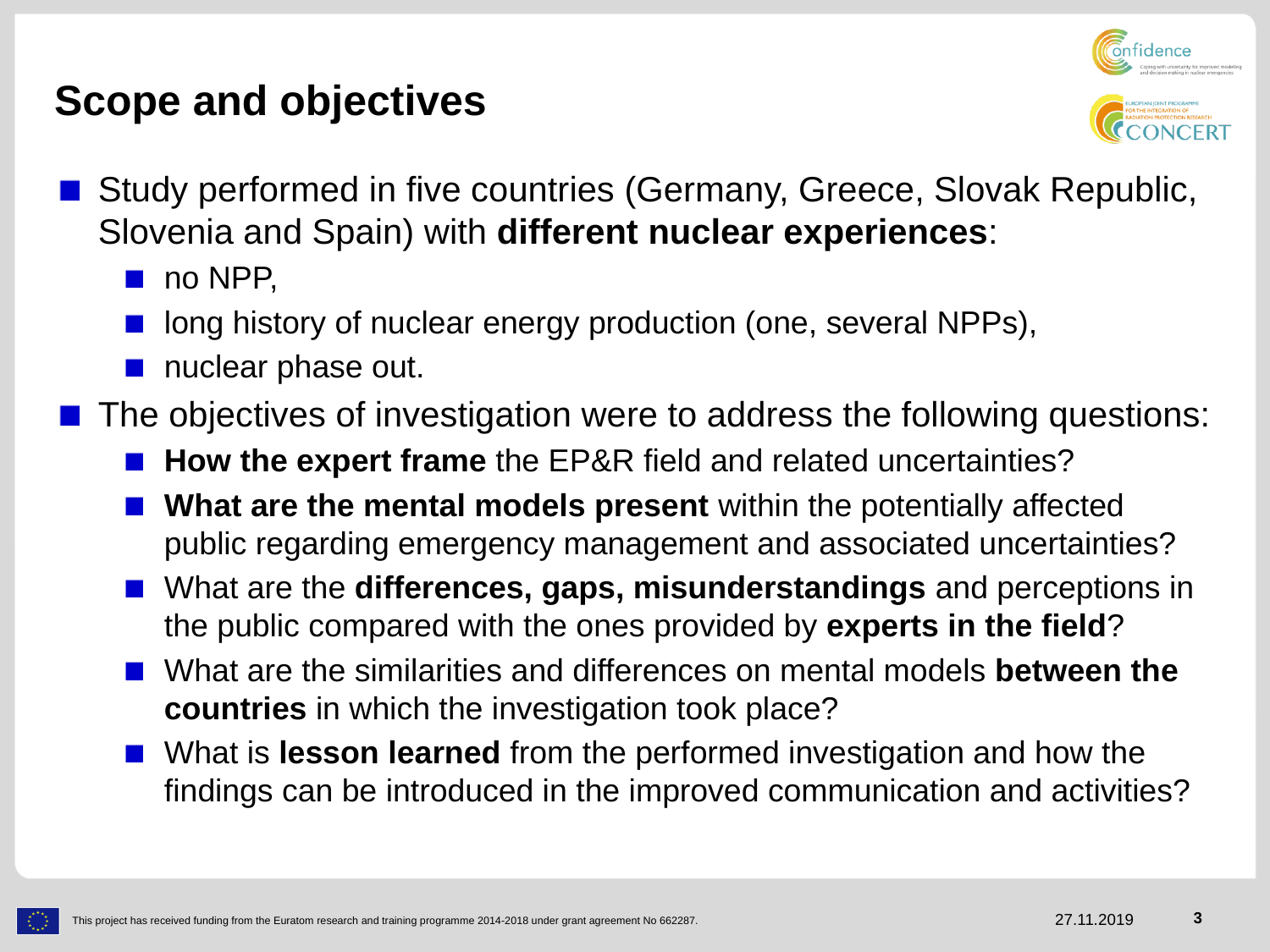

# Scope and objectives
Study performed in five countries (Germany, Greece, Slovak Republic, Slovenia and Spain) with different nuclear experiences:
no NPP,
long history of nuclear energy production (one, several NPPs),
nuclear phase out.
The objectives of investigation were to address the following questions:
How the expert frame the EP&R field and related uncertainties?
What are the mental models present within the potentially affected public regarding emergency management and associated uncertainties?
What are the differences, gaps, misunderstandings and perceptions in the public compared with the ones provided by experts in the field?
What are the similarities and differences on mental models between the countries in which the investigation took place?
What is lesson learned from the performed investigation and how the findings can be introduced in the improved communication and activities?